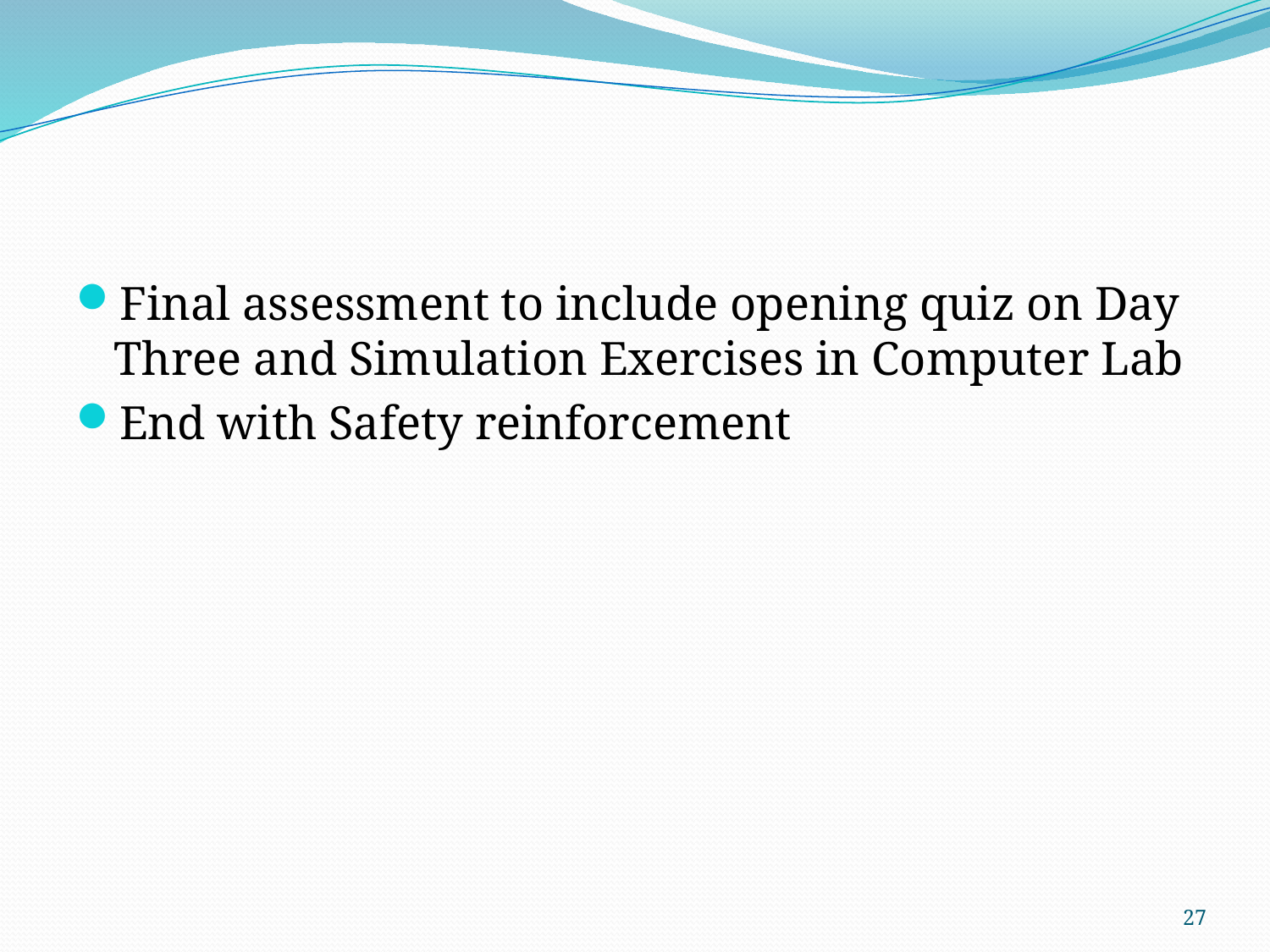

Final assessment to include opening quiz on Day Three and Simulation Exercises in Computer Lab
End with Safety reinforcement
27